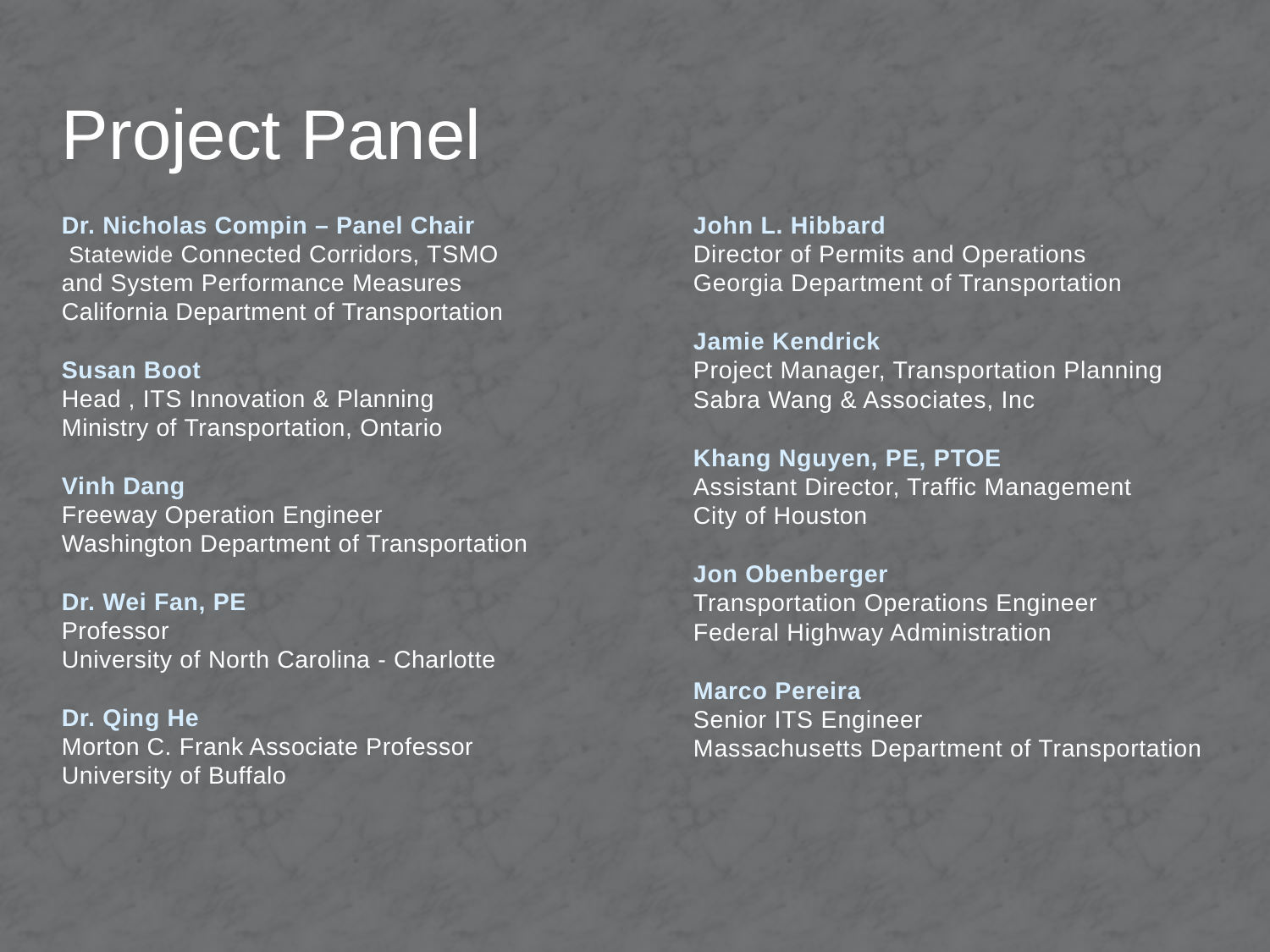

# Project Panel
Dr. Nicholas Compin – Panel Chair
 Statewide Connected Corridors, TSMO
and System Performance Measures
California Department of Transportation

Susan Boot
Head , ITS Innovation & Planning
Ministry of Transportation, Ontario

Vinh Dang
Freeway Operation Engineer
Washington Department of Transportation

Dr. Wei Fan, PE
Professor
University of North Carolina - Charlotte

Dr. Qing He
Morton C. Frank Associate Professor
University of Buffalo

John L. Hibbard
Director of Permits and Operations
Georgia Department of Transportation

Jamie Kendrick
Project Manager, Transportation Planning
Sabra Wang & Associates, Inc

Khang Nguyen, PE, PTOE
Assistant Director, Traffic Management
City of Houston

Jon Obenberger
Transportation Operations Engineer
Federal Highway Administration

Marco Pereira
Senior ITS Engineer
Massachusetts Department of Transportation